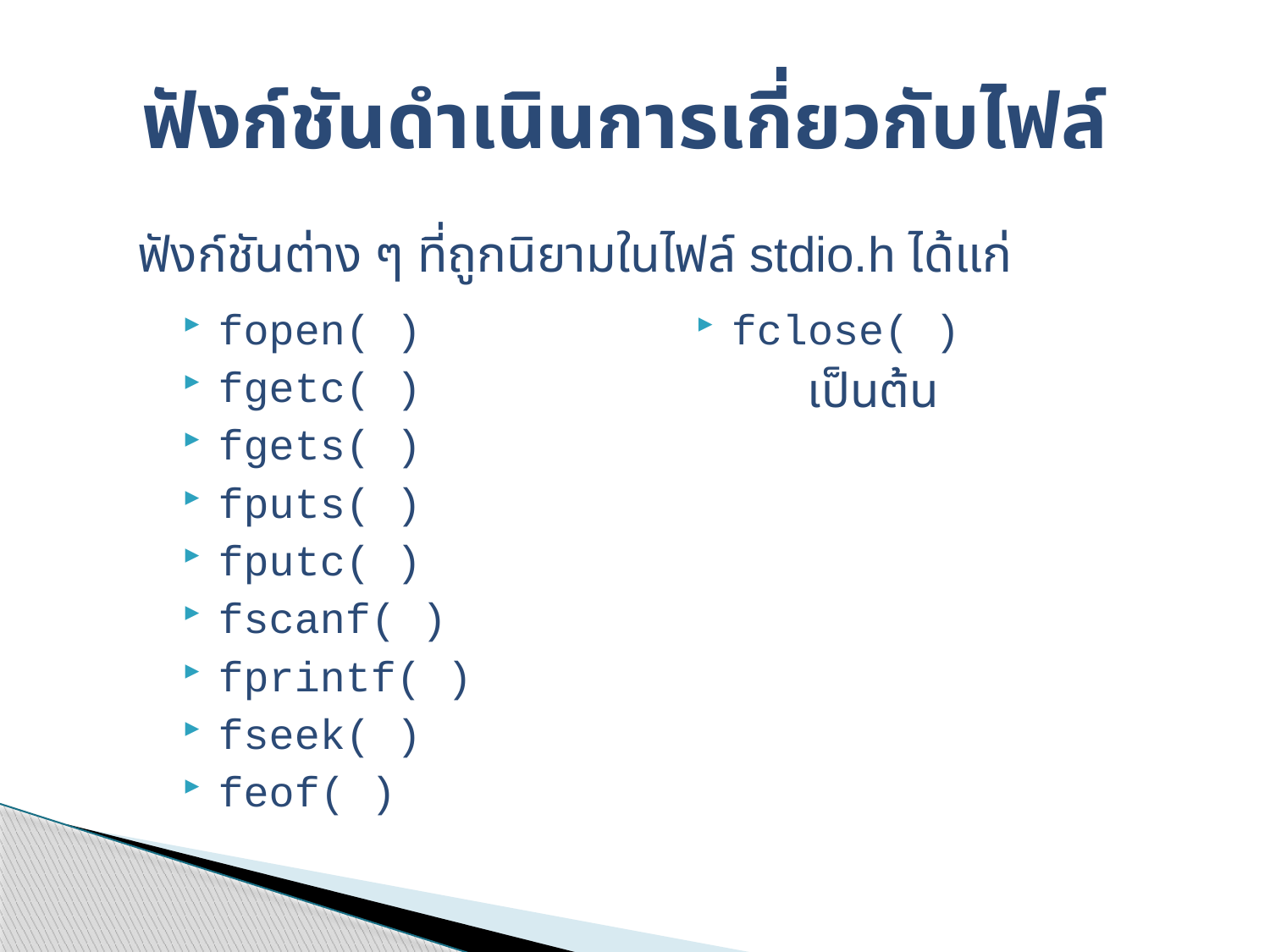

# ฟังก์ชันดำเนินการเกี่ยวกับไฟล์
ฟังก์ชันต่าง ๆ ที่ถูกนิยามในไฟล์ stdio.h ได้แก่
fopen( )
fgetc( )
fgets( )
fputs( )
fputc( )
fscanf( )
fprintf( )
fseek( )
feof( )
fclose( )
	เป็นต้น